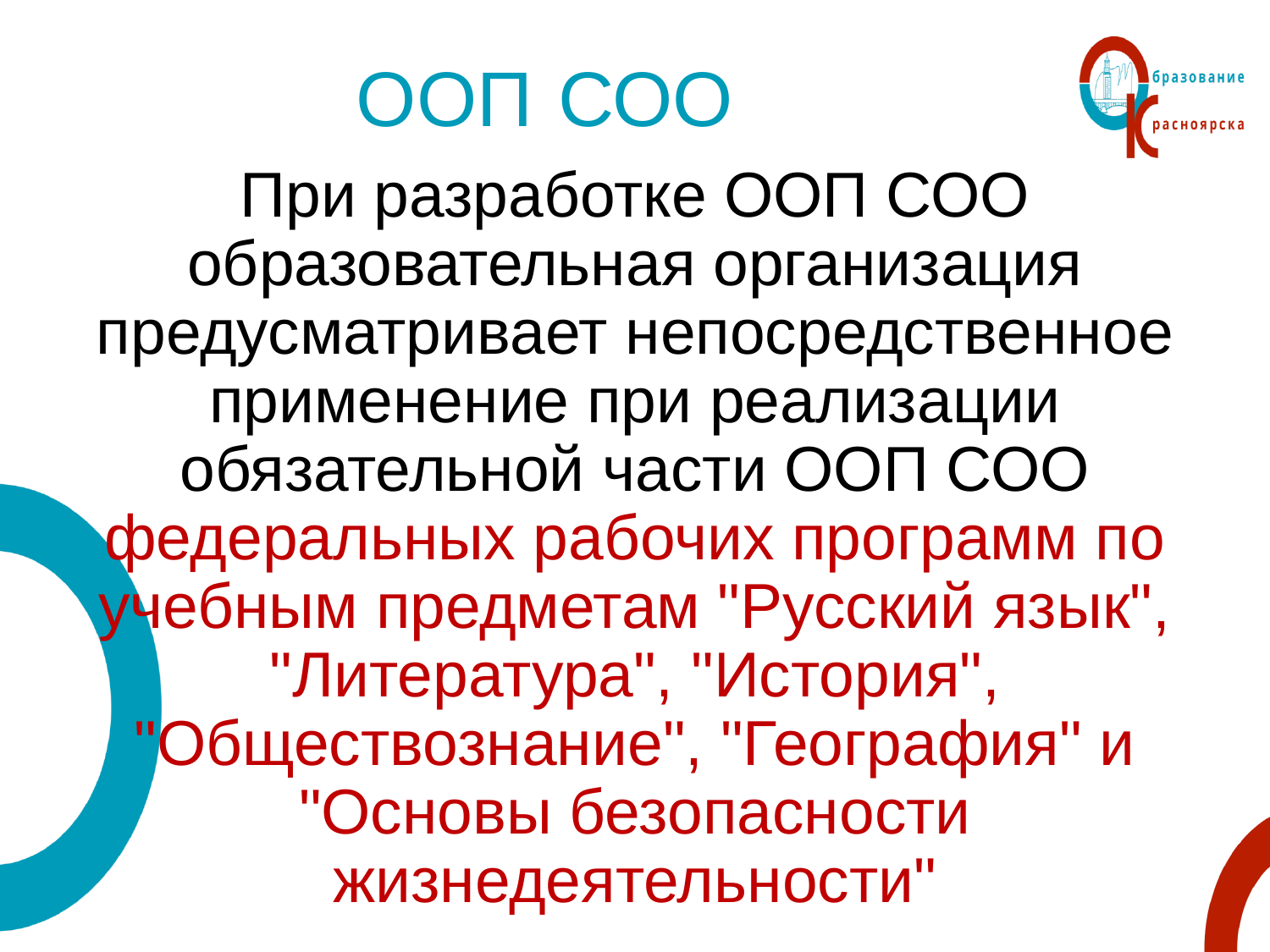

# ООП СОО
При разработке ООП СОО образовательная организация предусматривает непосредственное применение при реализации обязательной части ООП СОО федеральных рабочих программ по учебным предметам "Русский язык", "Литература", "История", "Обществознание", "География" и "Основы безопасности жизнедеятельности"